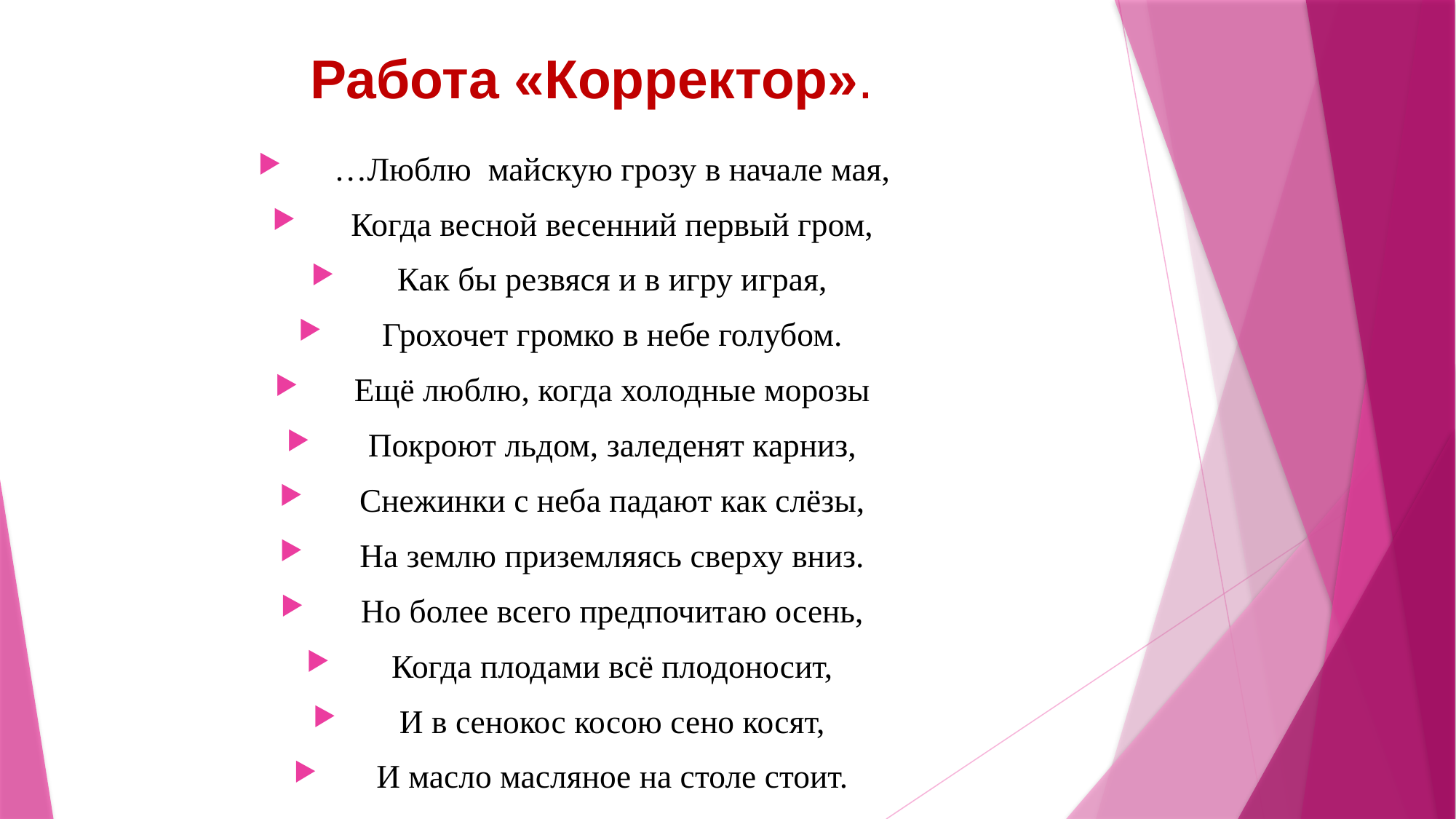

# Работа «Корректор».
…Люблю  майскую грозу в начале мая,
Когда весной весенний первый гром,
Как бы резвяся и в игру играя,
Грохочет громко в небе голубом.
Ещё люблю, когда холодные морозы
Покроют льдом, заледенят карниз,
Снежинки с неба падают как слёзы,
На землю приземляясь сверху вниз.
Но более всего предпочитаю осень,
Когда плодами всё плодоносит,
И в сенокос косою сено косят,
И масло масляное на столе стоит.